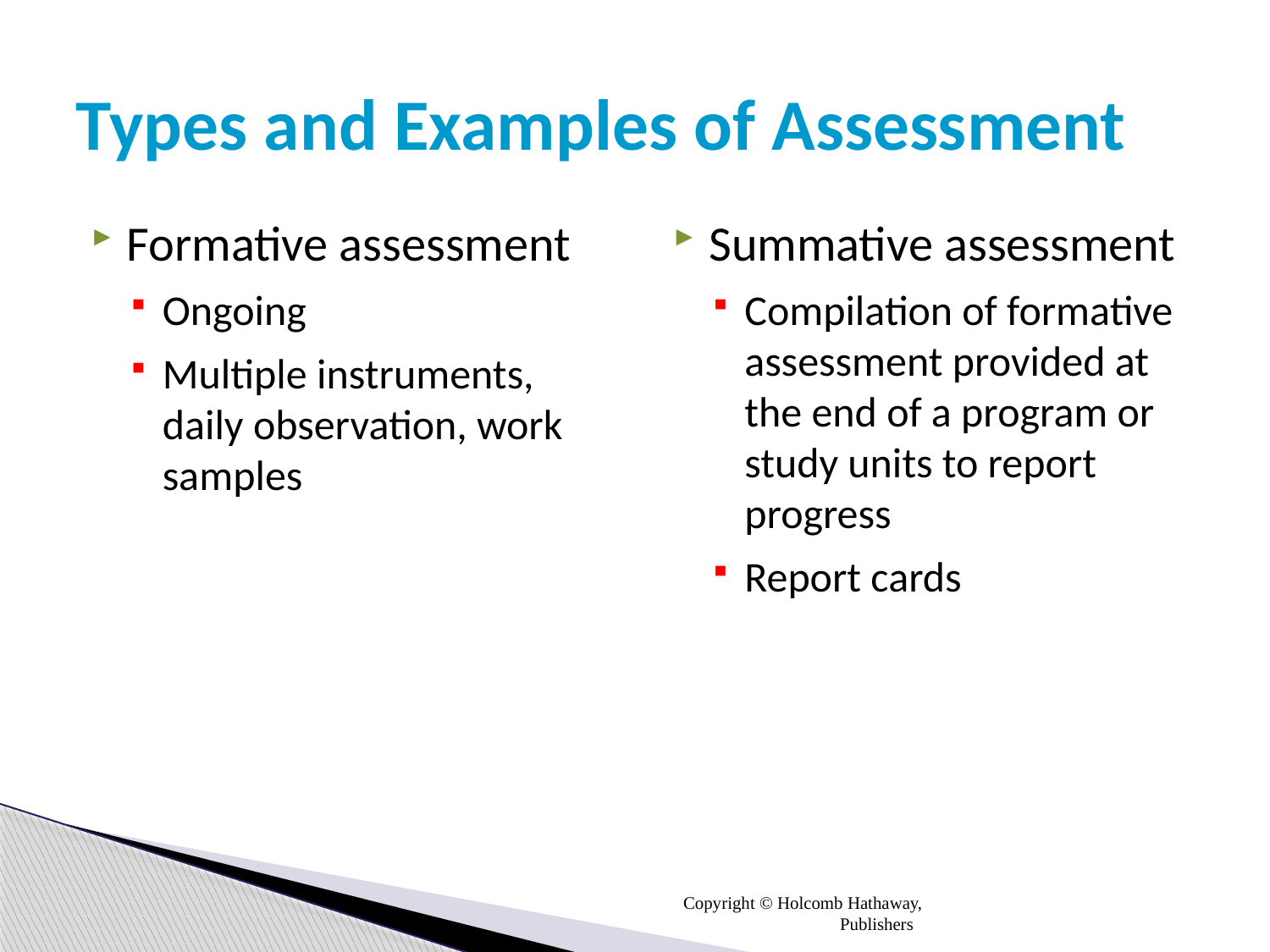

# Types and Examples of Assessment
Formative assessment
Ongoing
Multiple instruments, daily observation, work samples

Summative assessment
Compilation of formative assessment provided at the end of a program or study units to report progress
Report cards

Copyright © Holcomb Hathaway, Publishers